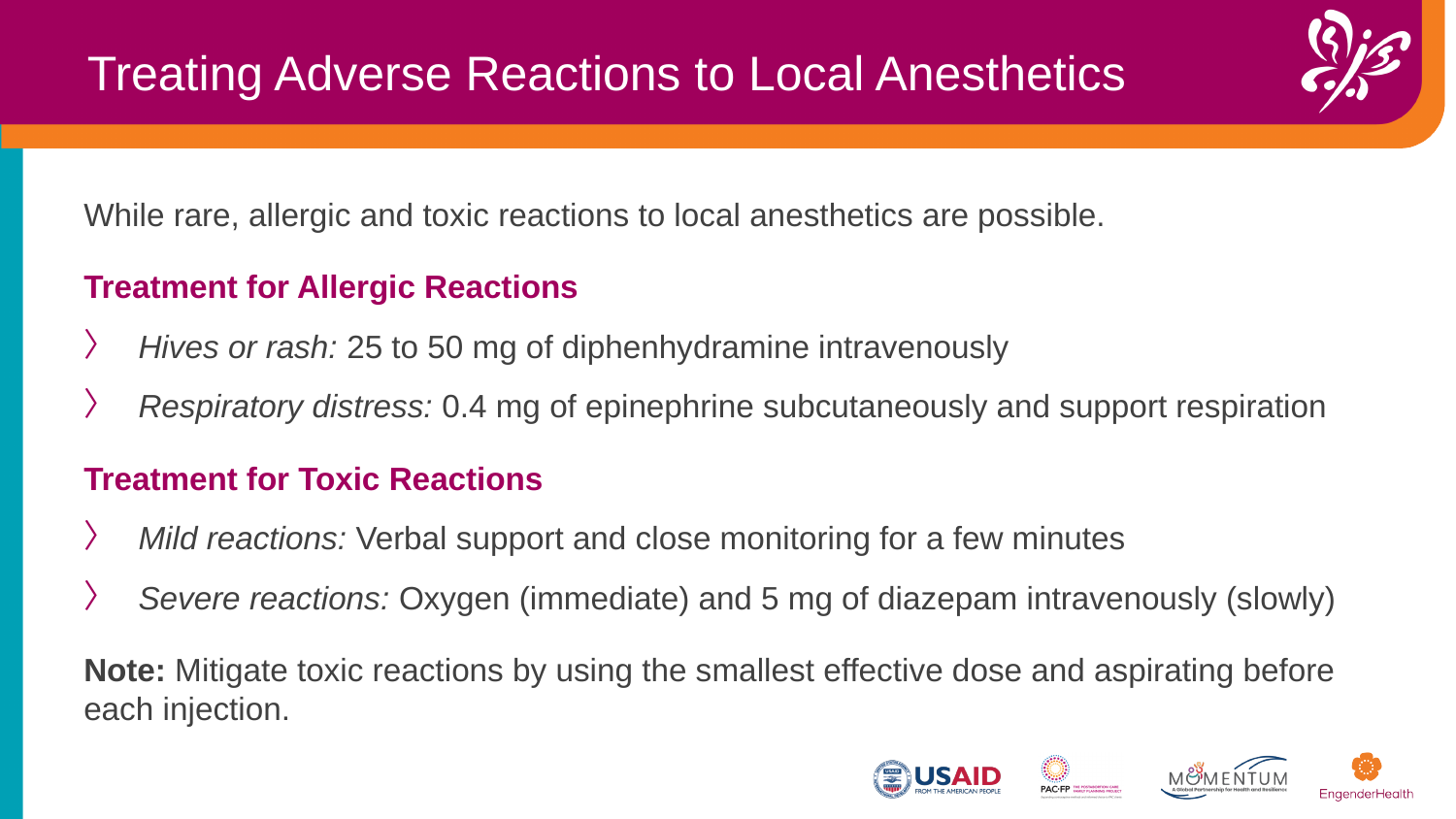

Treating Adverse Reactions to Local Anesthetics
While rare, allergic and toxic reactions to local anesthetics are possible.
Treatment for Allergic Reactions
Hives or rash: 25 to 50 mg of diphenhydramine intravenously
Respiratory distress: 0.4 mg of epinephrine subcutaneously and support respiration
Treatment for Toxic Reactions
Mild reactions: Verbal support and close monitoring for a few minutes
Severe reactions: Oxygen (immediate) and 5 mg of diazepam intravenously (slowly)
Note: Mitigate toxic reactions by using the smallest effective dose and aspirating before each injection.